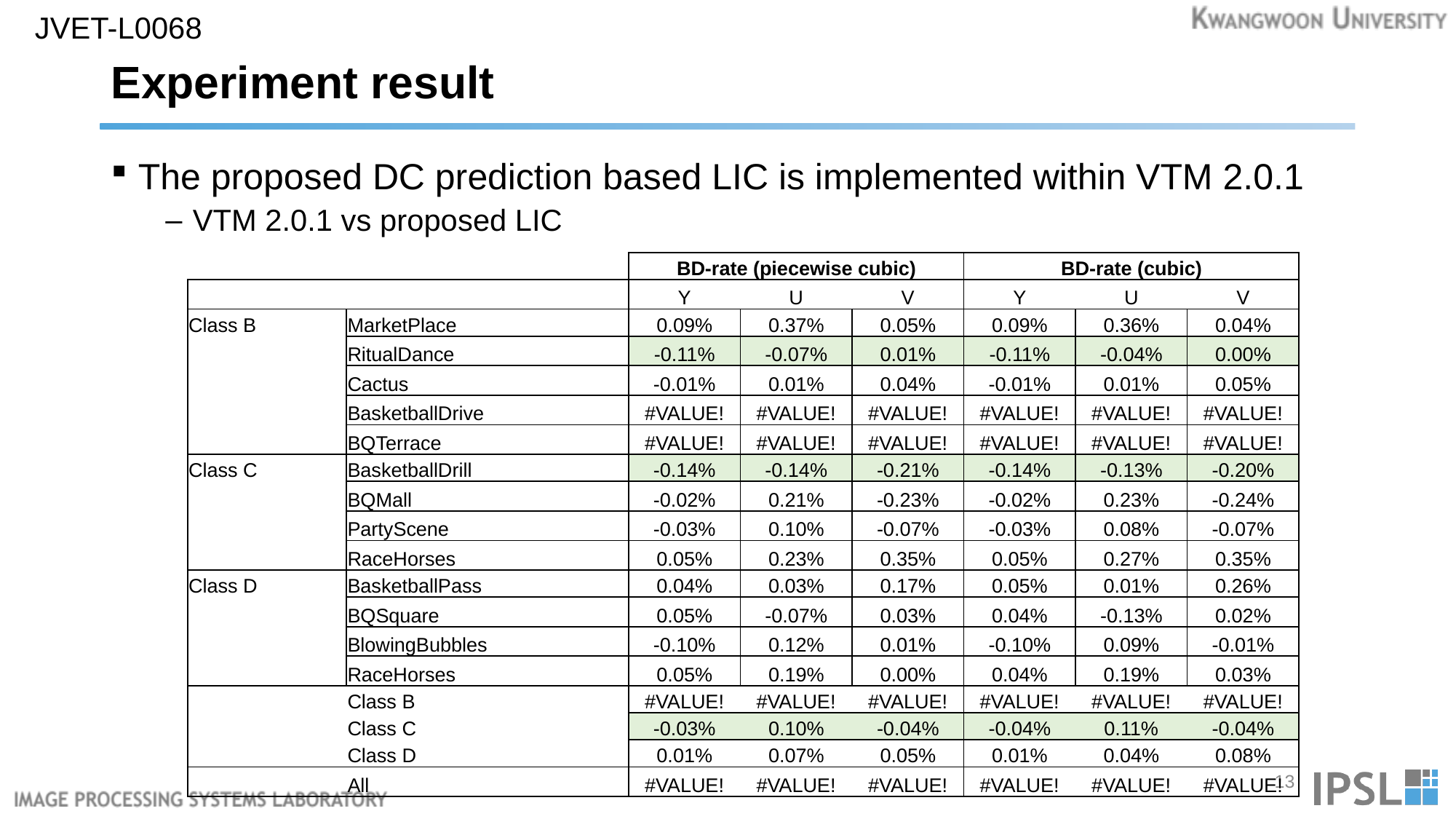

# Experiment result
The proposed DC prediction based LIC is implemented within VTM 2.0.1
VTM 2.0.1 vs proposed LIC
|  |  | BD-rate (piecewise cubic) |  |  | BD-rate (cubic) |  |  |
| --- | --- | --- | --- | --- | --- | --- | --- |
|  |  | Y | U | V | Y | U | V |
| Class B | MarketPlace | 0.09% | 0.37% | 0.05% | 0.09% | 0.36% | 0.04% |
|  | RitualDance | -0.11% | -0.07% | 0.01% | -0.11% | -0.04% | 0.00% |
|  | Cactus | -0.01% | 0.01% | 0.04% | -0.01% | 0.01% | 0.05% |
|  | BasketballDrive | #VALUE! | #VALUE! | #VALUE! | #VALUE! | #VALUE! | #VALUE! |
|  | BQTerrace | #VALUE! | #VALUE! | #VALUE! | #VALUE! | #VALUE! | #VALUE! |
| Class C | BasketballDrill | -0.14% | -0.14% | -0.21% | -0.14% | -0.13% | -0.20% |
|  | BQMall | -0.02% | 0.21% | -0.23% | -0.02% | 0.23% | -0.24% |
|  | PartyScene | -0.03% | 0.10% | -0.07% | -0.03% | 0.08% | -0.07% |
|  | RaceHorses | 0.05% | 0.23% | 0.35% | 0.05% | 0.27% | 0.35% |
| Class D | BasketballPass | 0.04% | 0.03% | 0.17% | 0.05% | 0.01% | 0.26% |
|  | BQSquare | 0.05% | -0.07% | 0.03% | 0.04% | -0.13% | 0.02% |
|  | BlowingBubbles | -0.10% | 0.12% | 0.01% | -0.10% | 0.09% | -0.01% |
|  | RaceHorses | 0.05% | 0.19% | 0.00% | 0.04% | 0.19% | 0.03% |
|  | Class B | #VALUE! | #VALUE! | #VALUE! | #VALUE! | #VALUE! | #VALUE! |
|  | Class C | -0.03% | 0.10% | -0.04% | -0.04% | 0.11% | -0.04% |
|  | Class D | 0.01% | 0.07% | 0.05% | 0.01% | 0.04% | 0.08% |
|  | All | #VALUE! | #VALUE! | #VALUE! | #VALUE! | #VALUE! | #VALUE! |
13